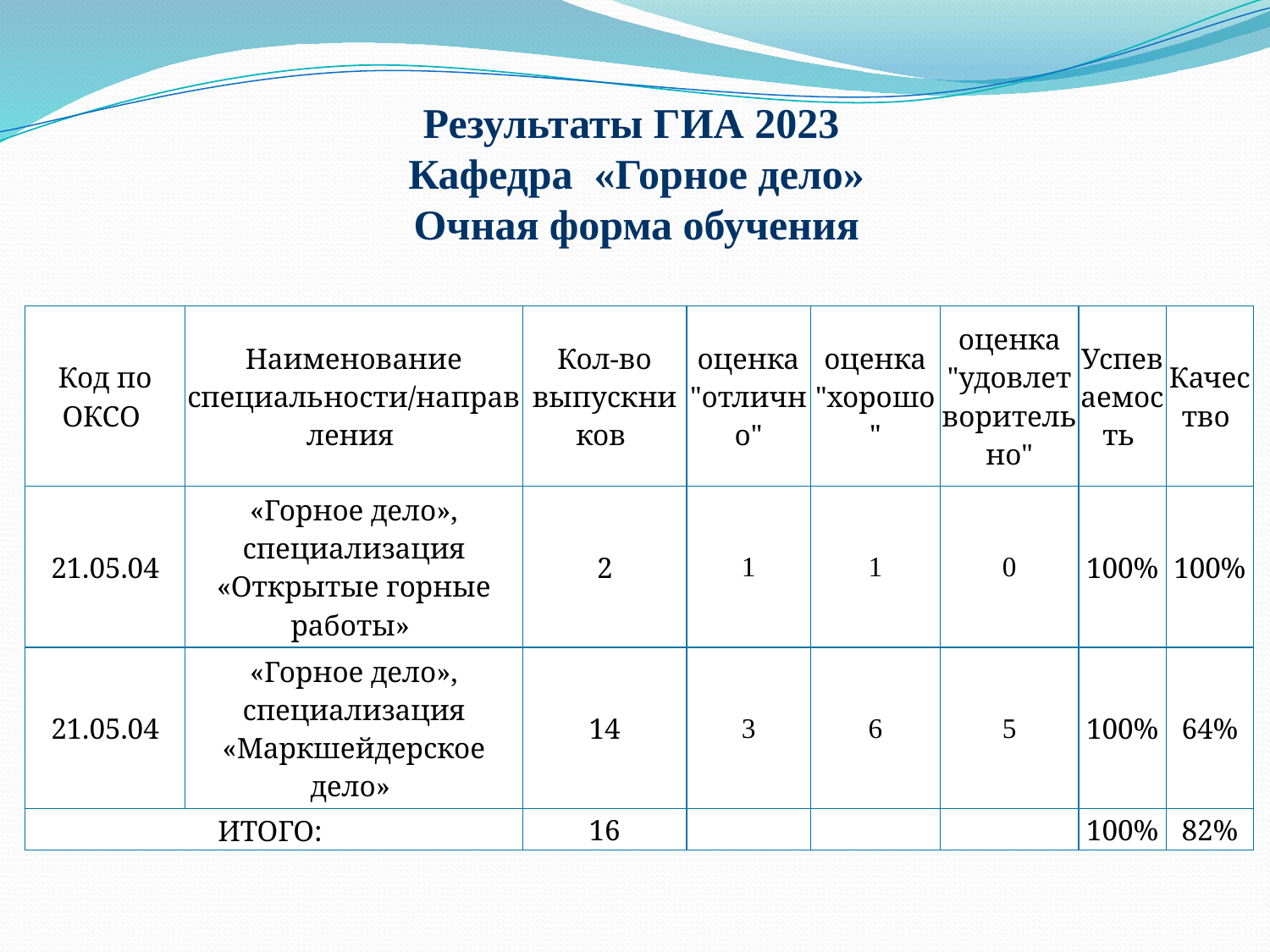

# Результаты ГИА 2023 Кафедра  «Горное дело» Очная форма обучения
| Код по ОКСО | Наименование специальности/направления | Кол-во выпускников | оценка "отлично" | оценка "хорошо" | оценка "удовлетворительно" | Успеваемость | Качество |
| --- | --- | --- | --- | --- | --- | --- | --- |
| 21.05.04 | «Горное дело», специализация «Открытые горные работы» | 2 | 1 | 1 | 0 | 100% | 100% |
| 21.05.04 | «Горное дело», специализация «Маркшейдерское дело» | 14 | 3 | 6 | 5 | 100% | 64% |
| ИТОГО: |  | 16 |  |  |  | 100% | 82% |